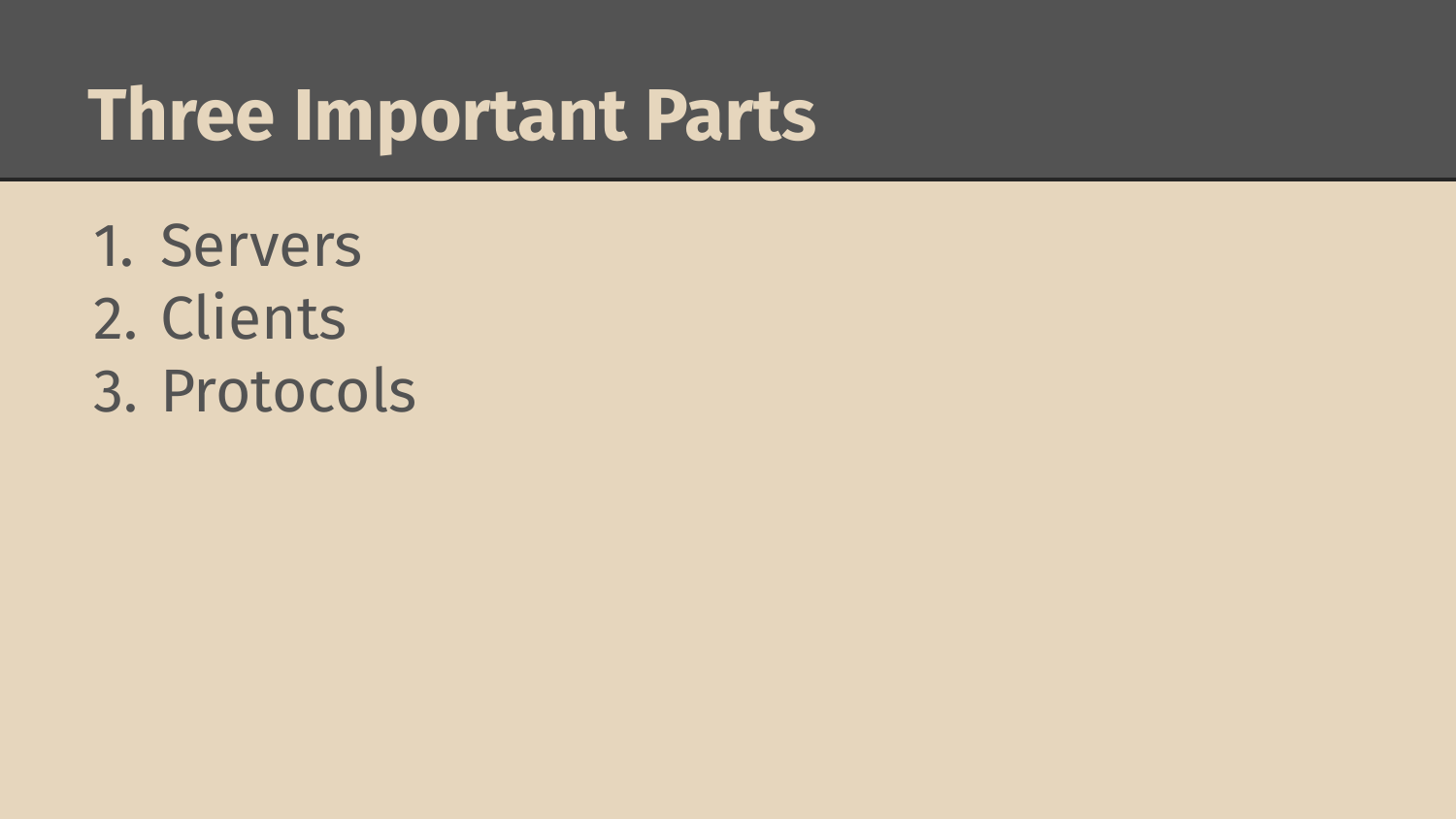

# Three Important Parts
Servers
Clients
Protocols